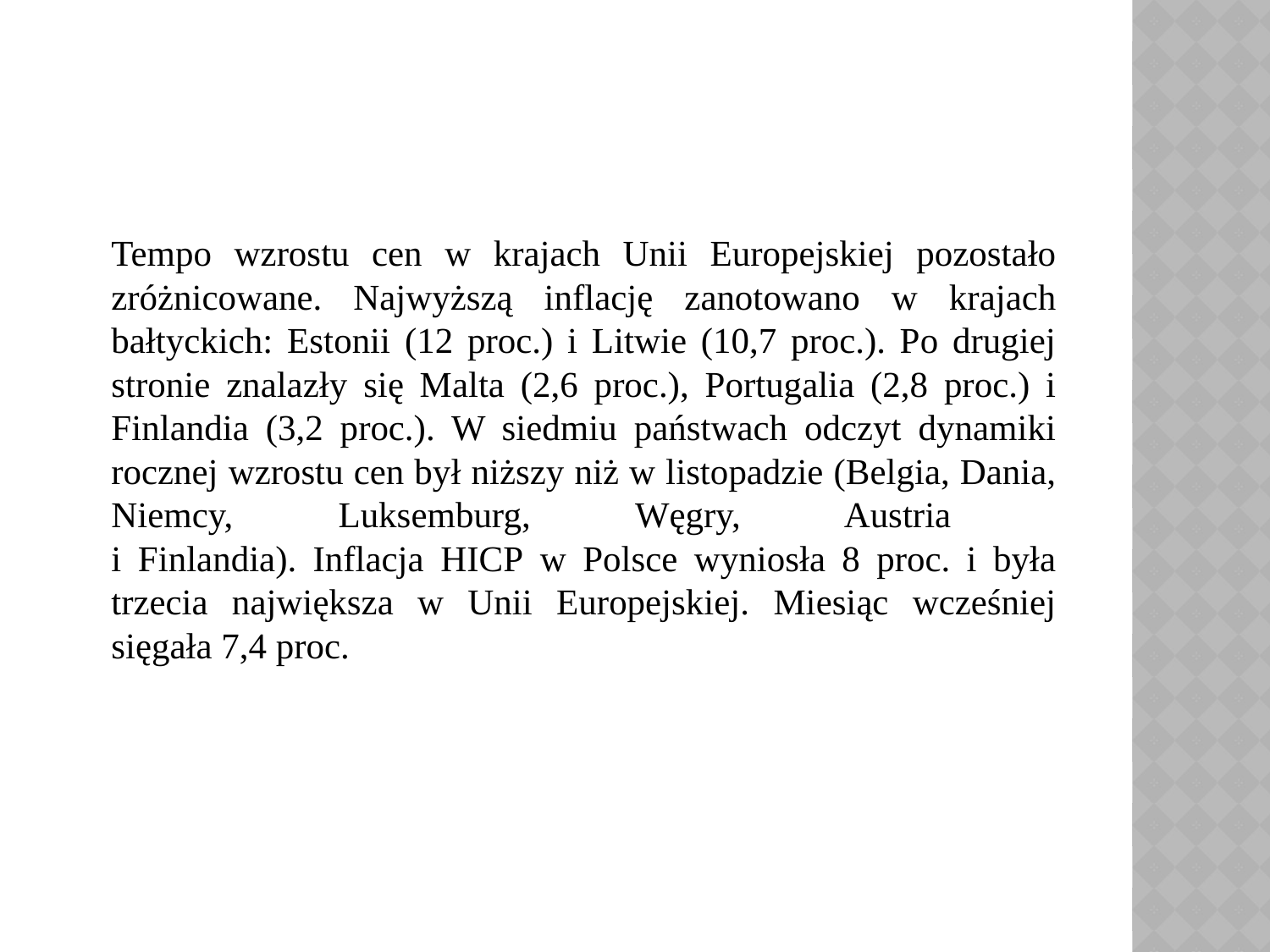

#
	Tempo wzrostu cen w krajach Unii Europejskiej pozostało zróżnicowane. Najwyższą inflację zanotowano w krajach bałtyckich: Estonii (12 proc.) i Litwie (10,7 proc.). Po drugiej stronie znalazły się Malta (2,6 proc.), Portugalia (2,8 proc.) i Finlandia (3,2 proc.). W siedmiu państwach odczyt dynamiki rocznej wzrostu cen był niższy niż w listopadzie (Belgia, Dania, Niemcy, Luksemburg, Węgry, Austria
i Finlandia). Inflacja HICP w Polsce wyniosła 8 proc. i była trzecia największa w Unii Europejskiej. Miesiąc wcześniej sięgała 7,4 proc.